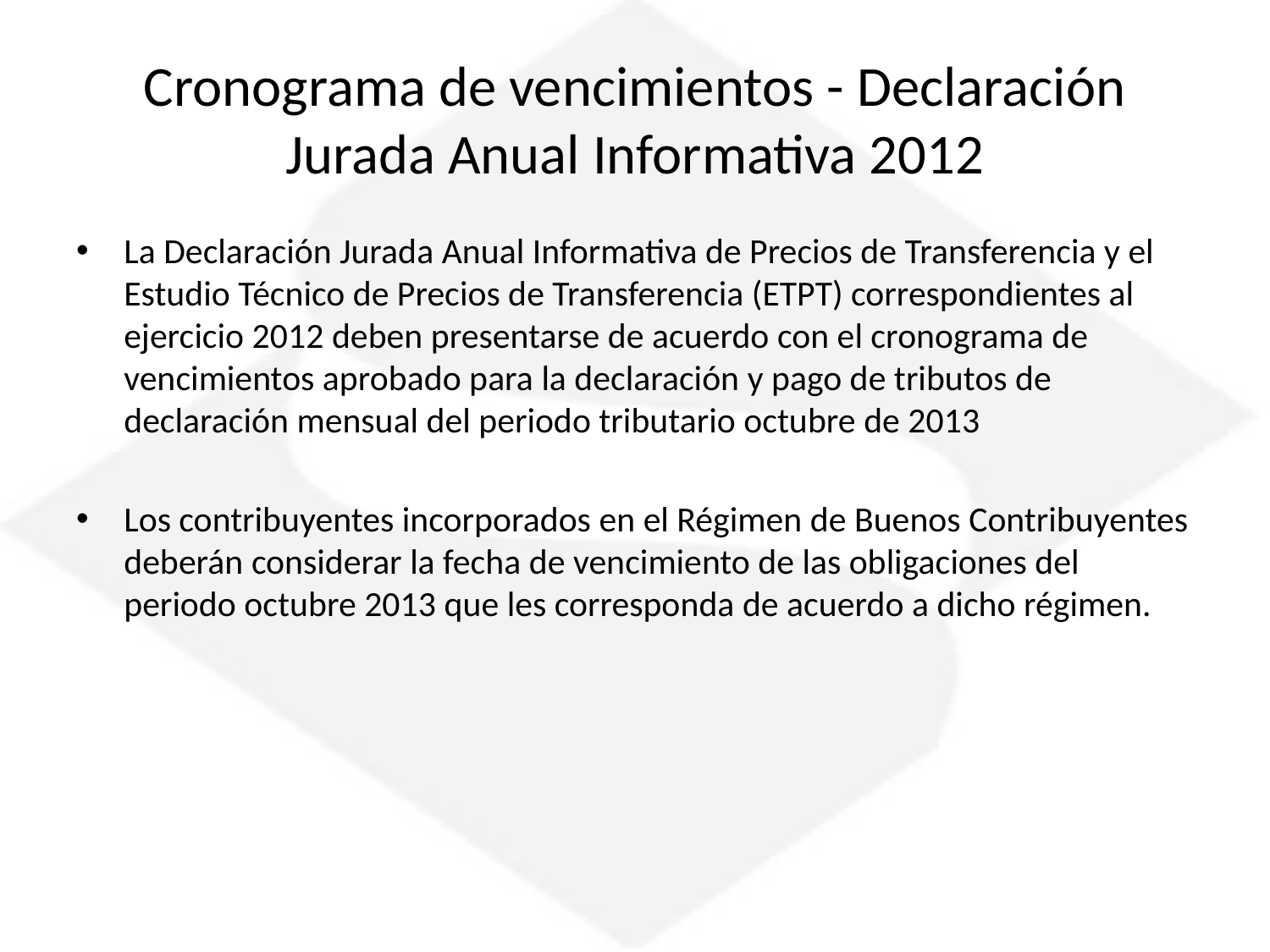

# Cronograma de vencimientos - Declaración Jurada Anual Informativa 2012
La Declaración Jurada Anual Informativa de Precios de Transferencia y el Estudio Técnico de Precios de Transferencia (ETPT) correspondientes al ejercicio 2012 deben presentarse de acuerdo con el cronograma de vencimientos aprobado para la declaración y pago de tributos de declaración mensual del periodo tributario octubre de 2013

Los contribuyentes incorporados en el Régimen de Buenos Contribuyentes deberán considerar la fecha de vencimiento de las obligaciones del periodo octubre 2013 que les corresponda de acuerdo a dicho régimen.